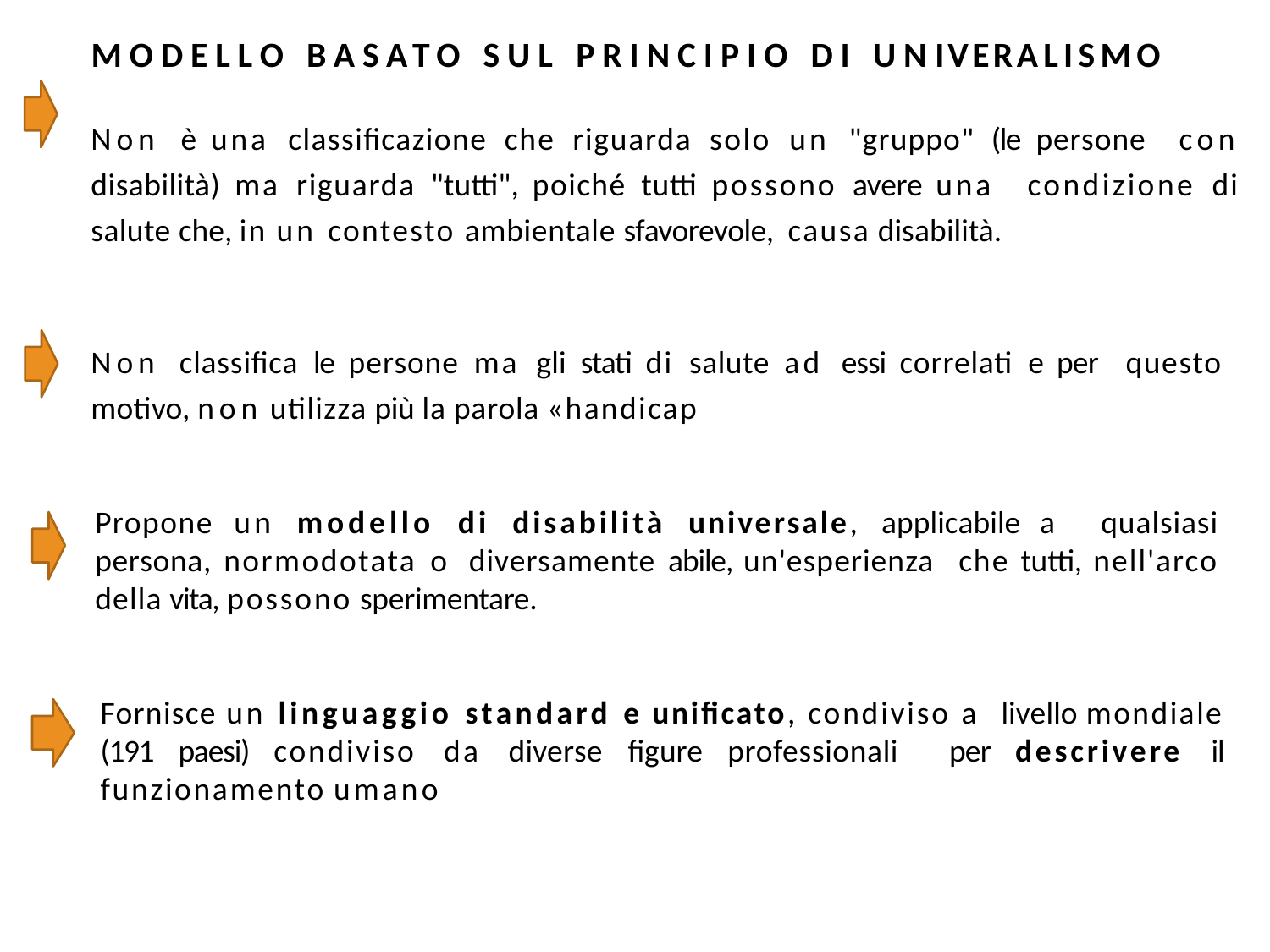

# MODELLO BASATO SUL PRINCIPIO DI UNIVERALISMO

Non è una classificazione che riguarda solo un "gruppo" (le persone  con disabilità) ma riguarda "tutti", poiché tutti possono avere una  condizione di salute che, in un contesto ambientale sfavorevole,  causa disabilità.

Non classifica le persone ma gli stati di salute ad essi correlati e per  questo motivo, non utilizza più la parola «handicap

Propone un modello di disabilità universale, applicabile a  qualsiasi persona, normodotata o diversamente abile, un'esperienza  che tutti, nell'arco della vita, possono sperimentare.

Fornisce un linguaggio standard e unificato, condiviso a  livello mondiale (191 paesi) condiviso da diverse figure professionali  per descrivere il funzionamento umano